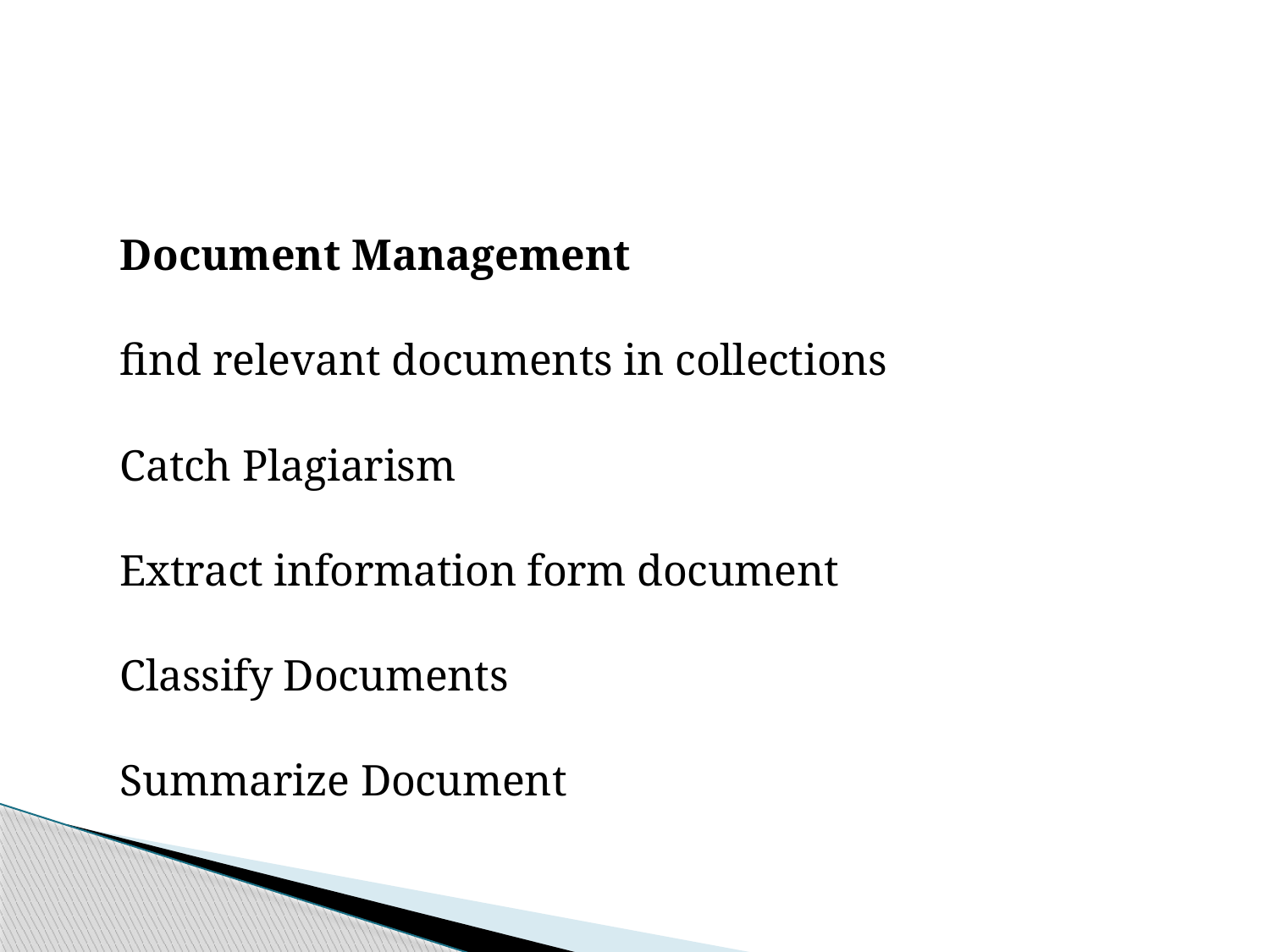

Document Management

find relevant documents in collections

Catch Plagiarism

Extract information form document

Classify Documents

Summarize Document